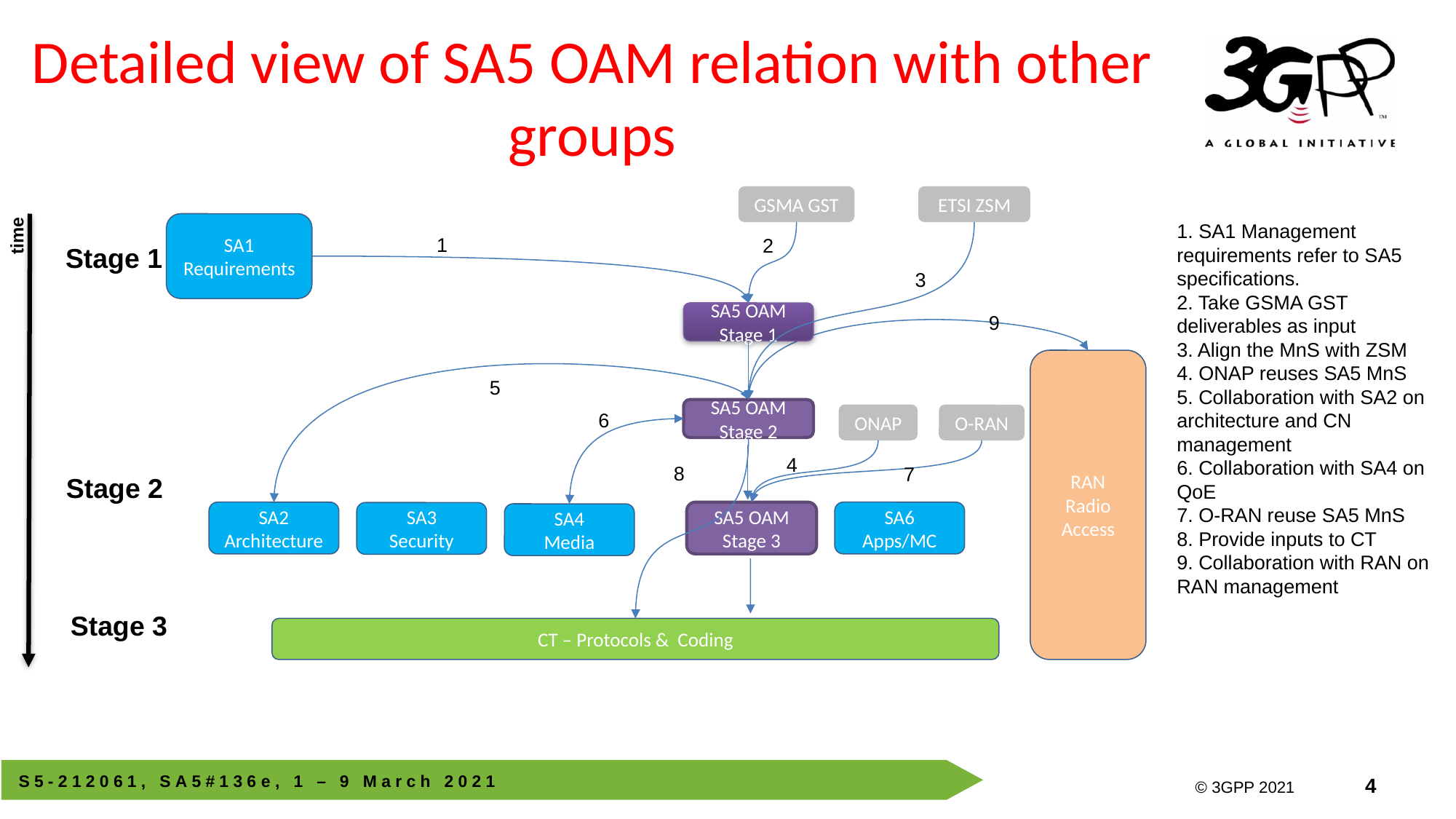

# Detailed view of SA5 OAM relation with other groups
GSMA GST
ETSI ZSM
SA1
Requirements
1. SA1 Management requirements refer to SA5 specifications.
2. Take GSMA GST deliverables as input
3. Align the MnS with ZSM
4. ONAP reuses SA5 MnS
5. Collaboration with SA2 on architecture and CN management
6. Collaboration with SA4 on QoE
7. O-RAN reuse SA5 MnS
8. Provide inputs to CT
9. Collaboration with RAN on RAN management
time
1
2
Stage 1
3
SA5 OAM
Stage 1
9
RAN
Radio Access
5
SA5 OAM
Stage 2
6
ONAP
O-RAN
4
8
7
Stage 2
SA2
Architecture
SA5 OAM
Stage 3
SA6
Apps/MC
SA3
Security
SA4
Media
Stage 3
CT – Protocols &  Coding